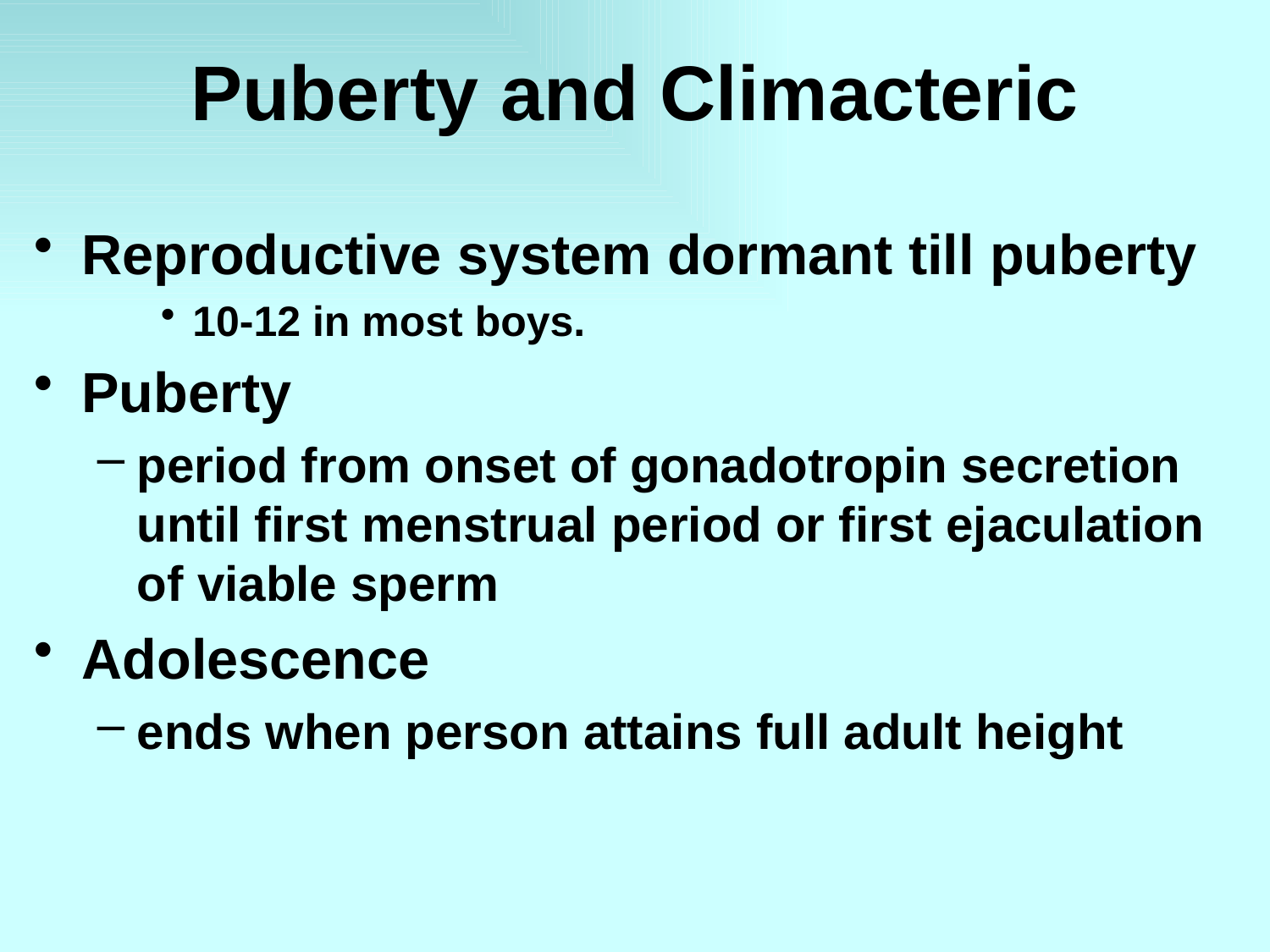

# Puberty and Climacteric
Reproductive system dormant till puberty
10-12 in most boys.
Puberty
period from onset of gonadotropin secretion until first menstrual period or first ejaculation of viable sperm
Adolescence
ends when person attains full adult height